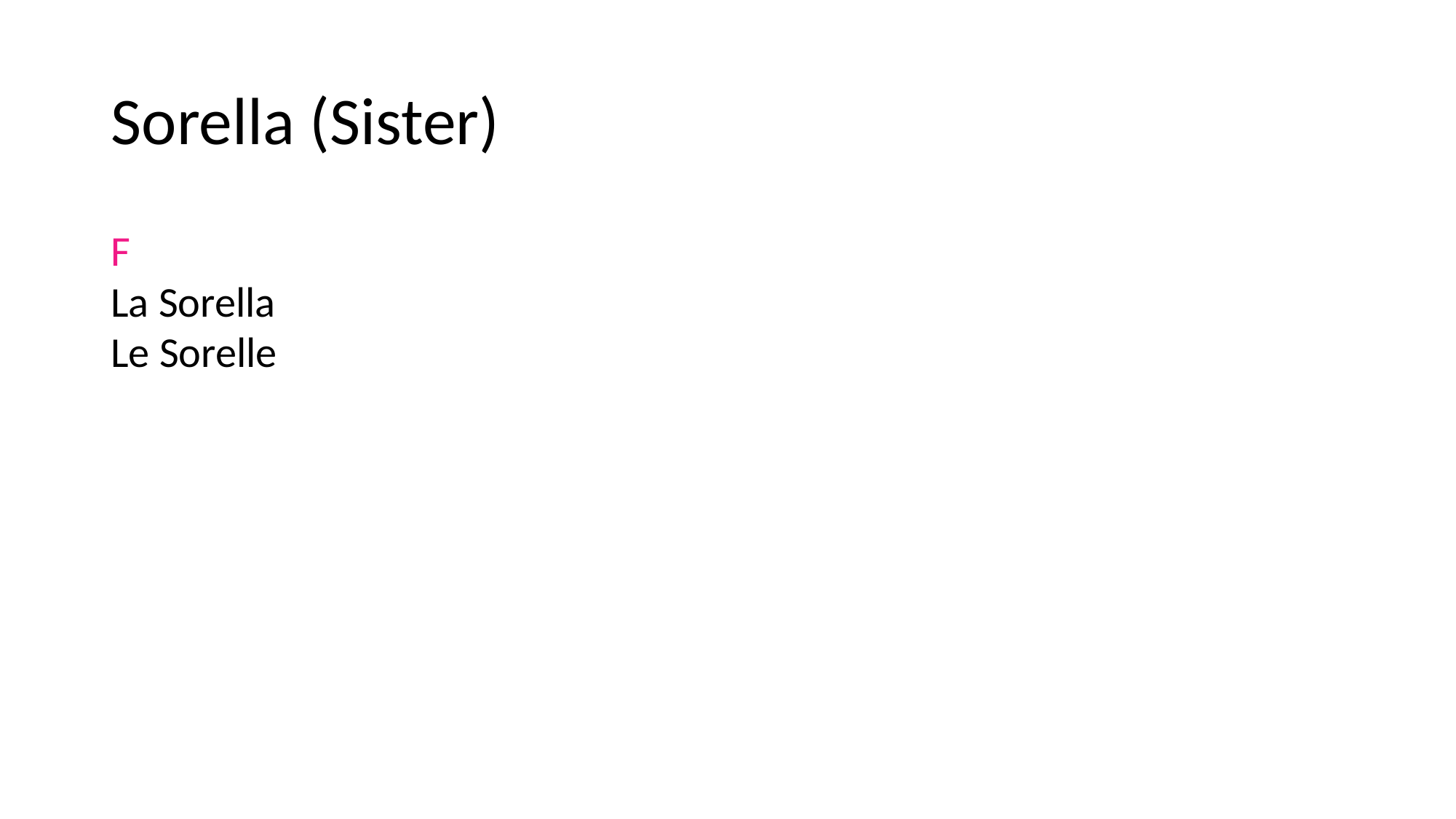

# Sorella (Sister)
F
La Sorella
Le Sorelle